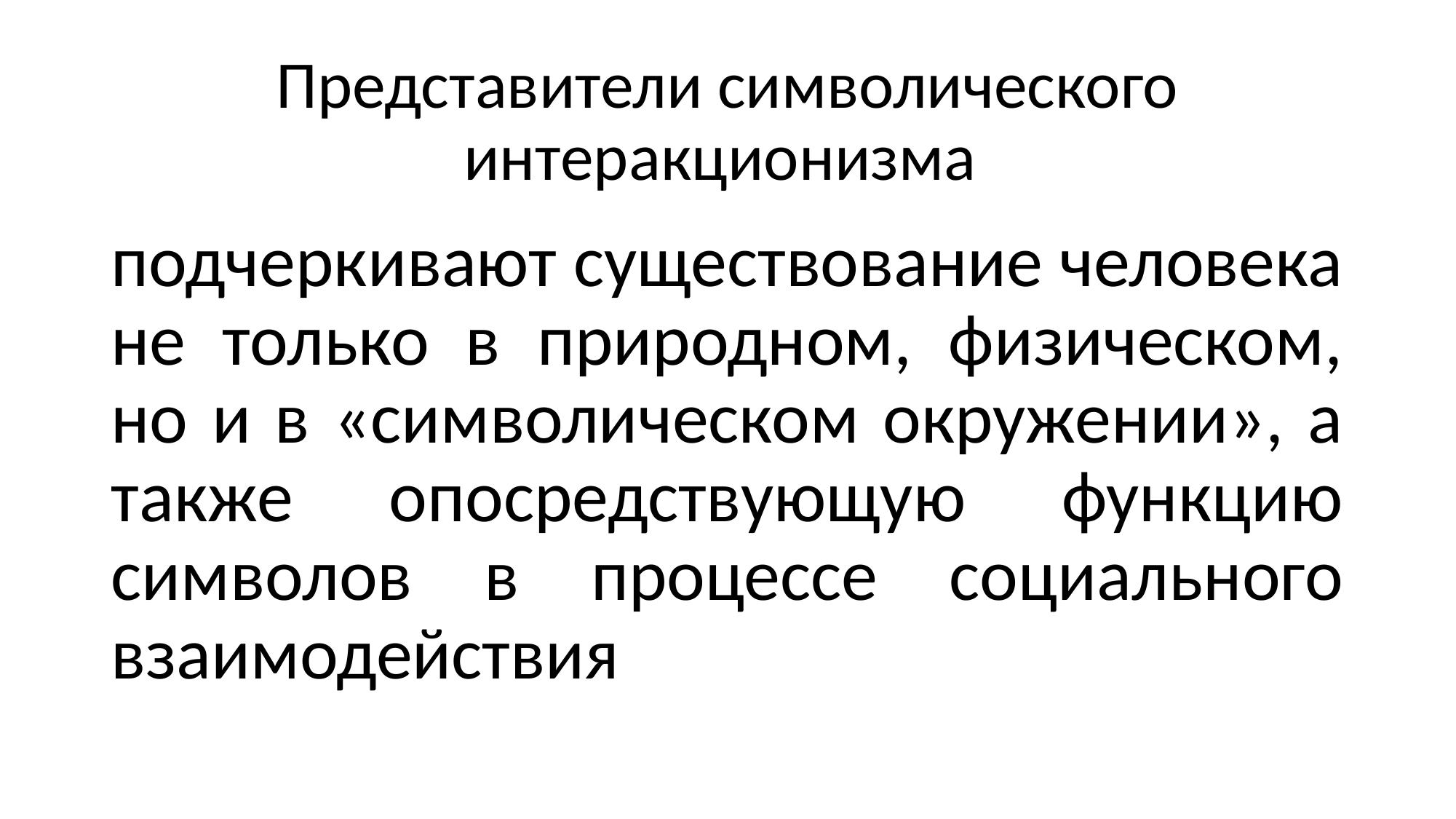

# Представители символического интеракционизма
подчеркивают существование человека не только в природном, физическом, но и в «символическом окружении», а также опосредствующую функцию символов в процессе социального взаимодействия